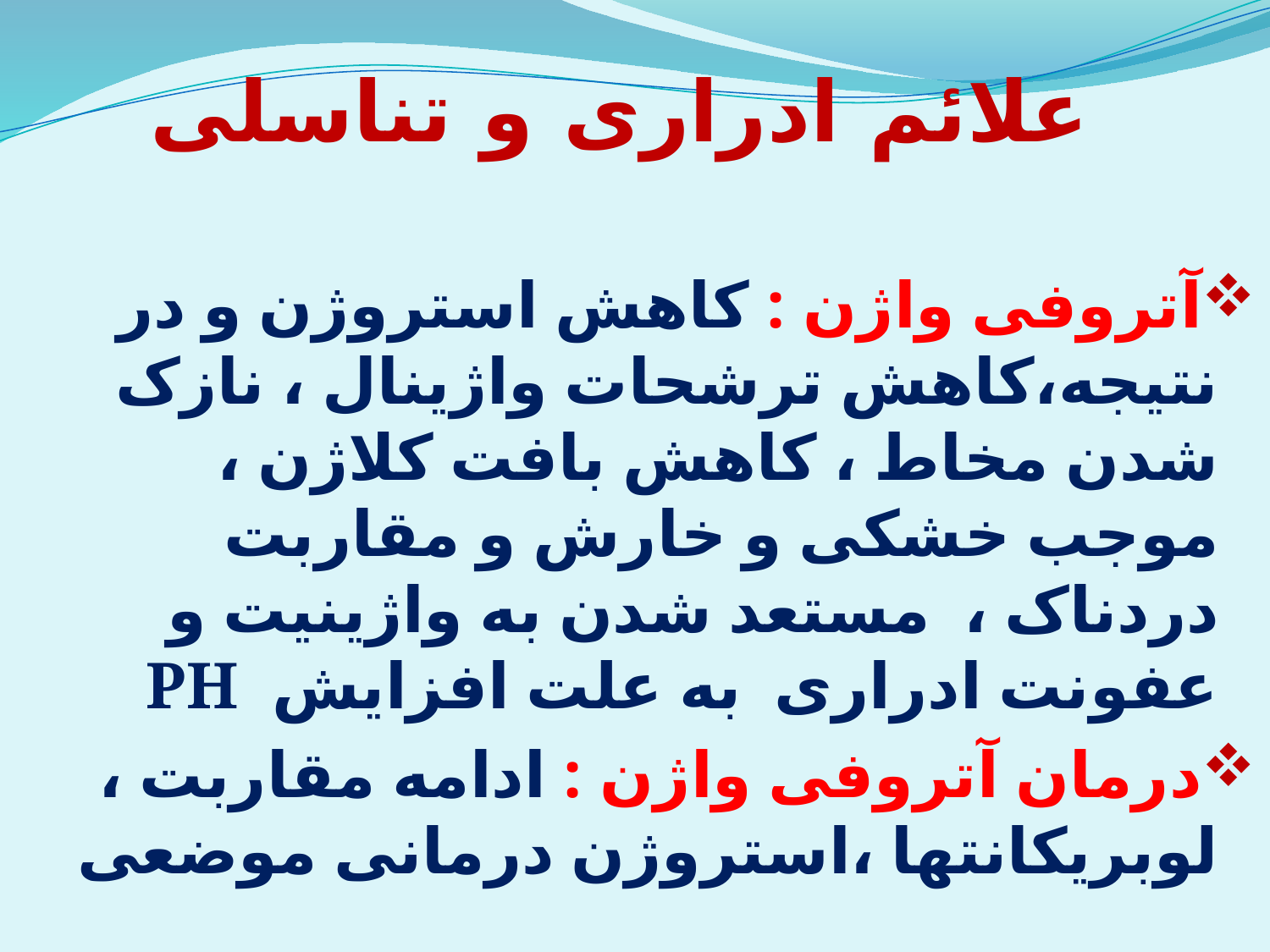

# علائم ادراری و تناسلی

آتروفی واژن : کاهش استروژن و در نتیجه،کاهش ترشحات واژینال ، نازک شدن مخاط ، کاهش بافت کلاژن ، موجب خشکی و خارش و مقاربت دردناک ،  مستعد شدن به واژینیت و عفونت ادراری  به علت افزایش  PH
درمان آتروفی واژن : ادامه مقاربت ، لوبریکانتها ،استروژن درمانی موضعی